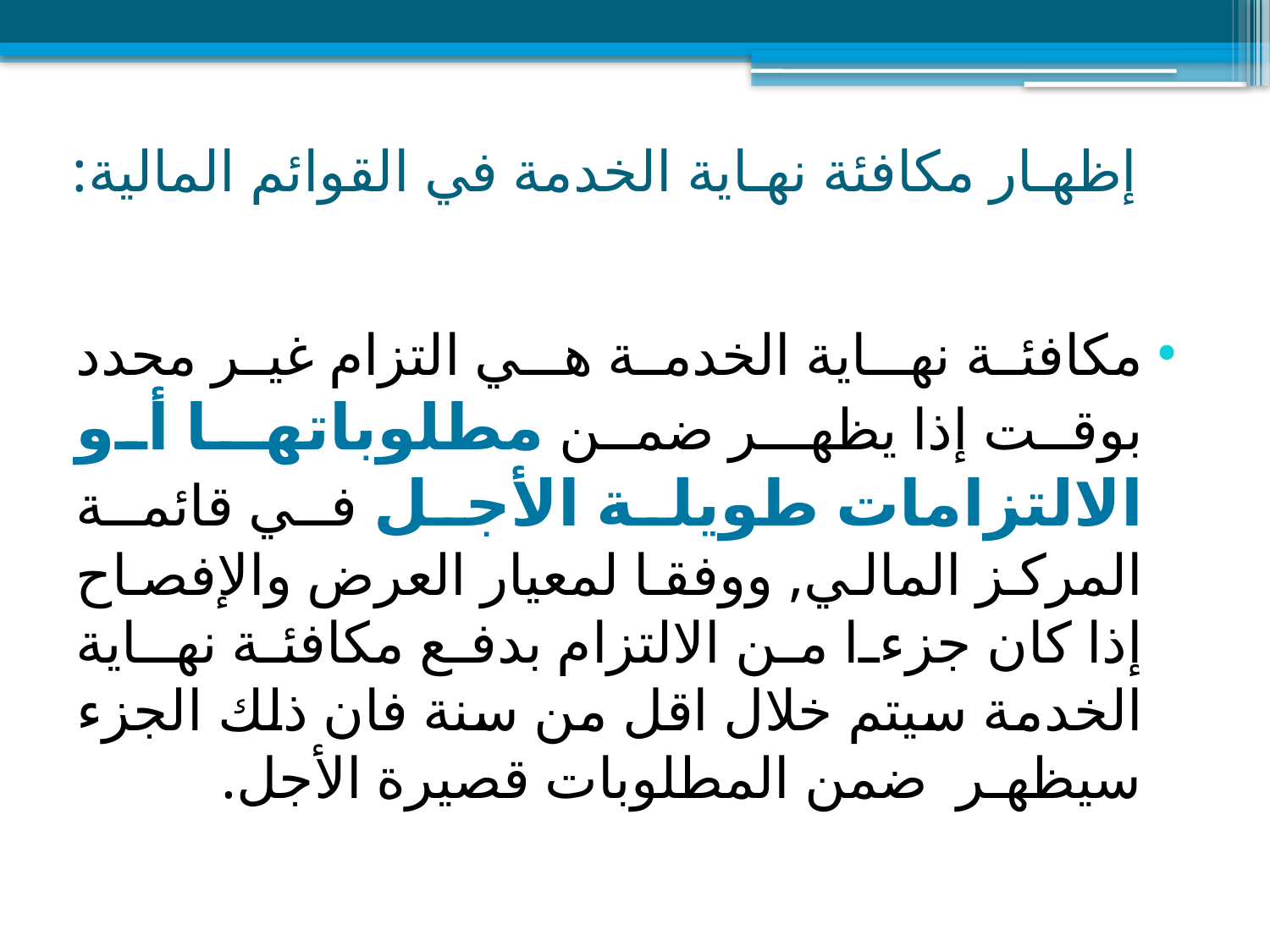

# إظهـار مكافئة نهـاية الخدمة في القوائم المالية:
مكافئة نهـاية الخدمة هـي التزام غير محدد بوقت إذا يظهـر ضمن مطلوباتهـا أو الالتزامات طويلة الأجل في قائمة المركز المالي, ووفقا لمعيار العرض والإفصاح إذا كان جزءا من الالتزام بدفع مكافئة نهـاية الخدمة سيتم خلال اقل من سنة فان ذلك الجزء سيظهـر  ضمن المطلوبات قصيرة الأجل.